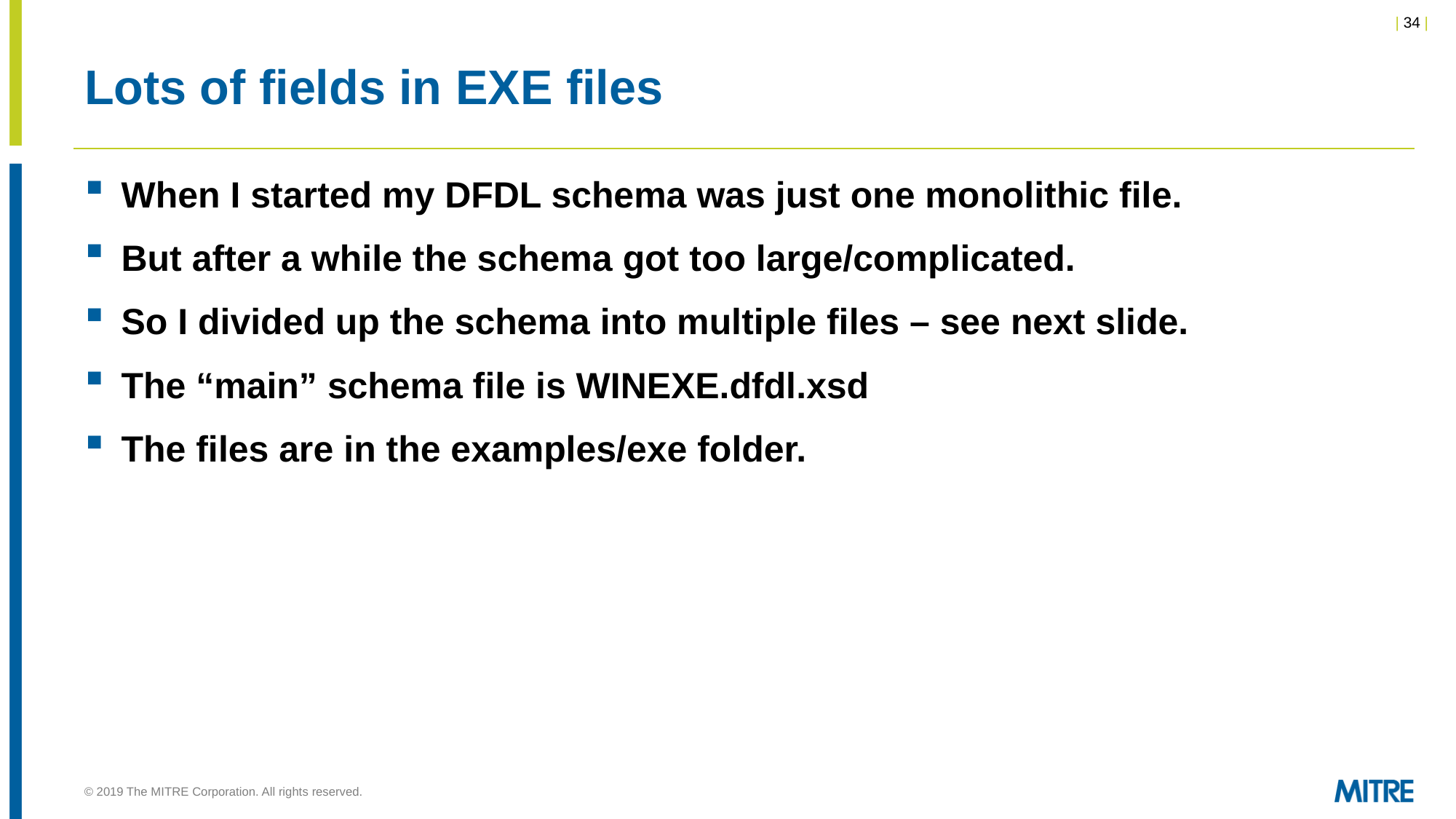

# Lots of fields in EXE files
When I started my DFDL schema was just one monolithic file.
But after a while the schema got too large/complicated.
So I divided up the schema into multiple files – see next slide.
The “main” schema file is WINEXE.dfdl.xsd
The files are in the examples/exe folder.
© 2019 The MITRE Corporation. All rights reserved.